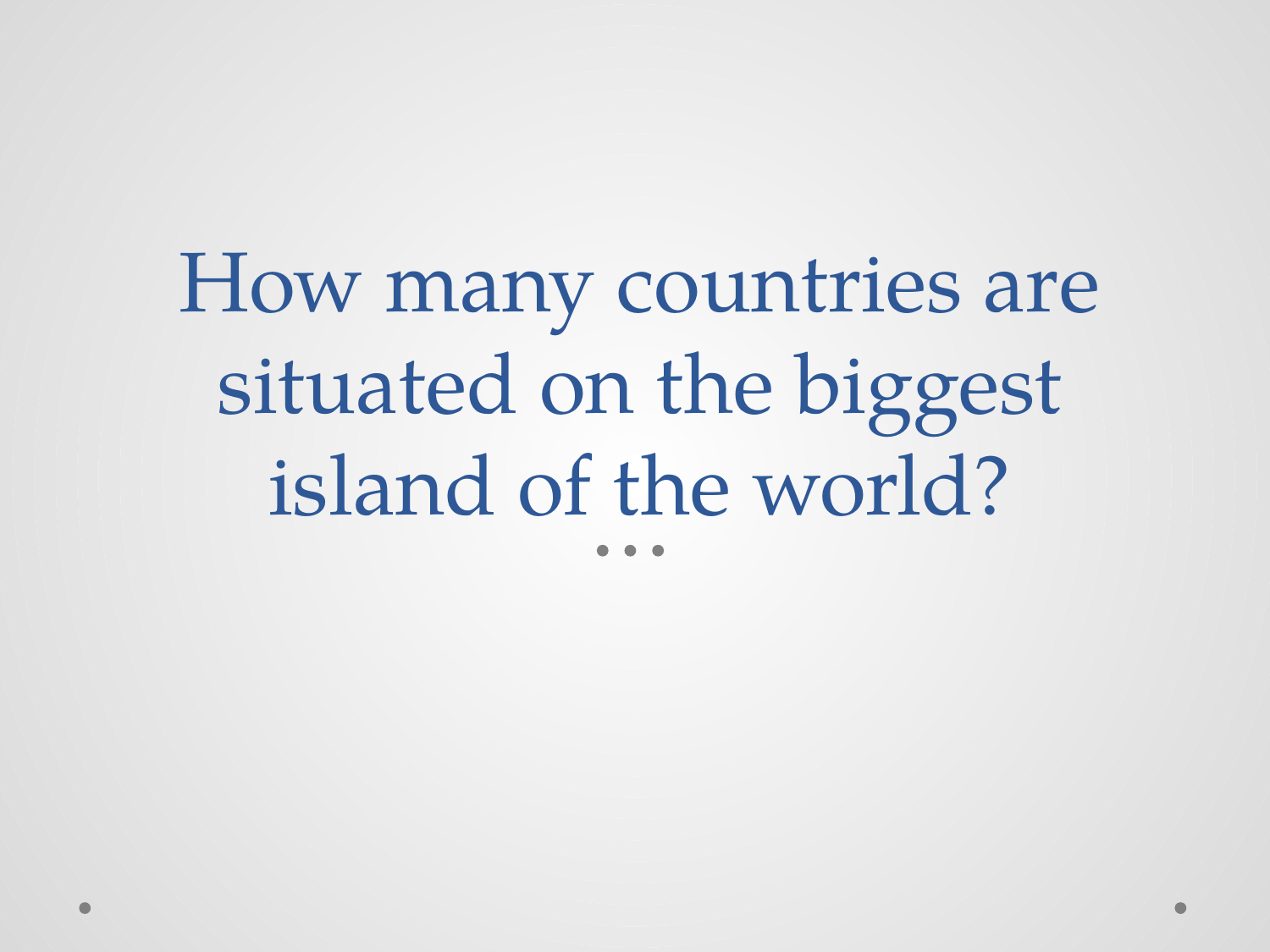

# How many countries are situated on the biggest island of the world?